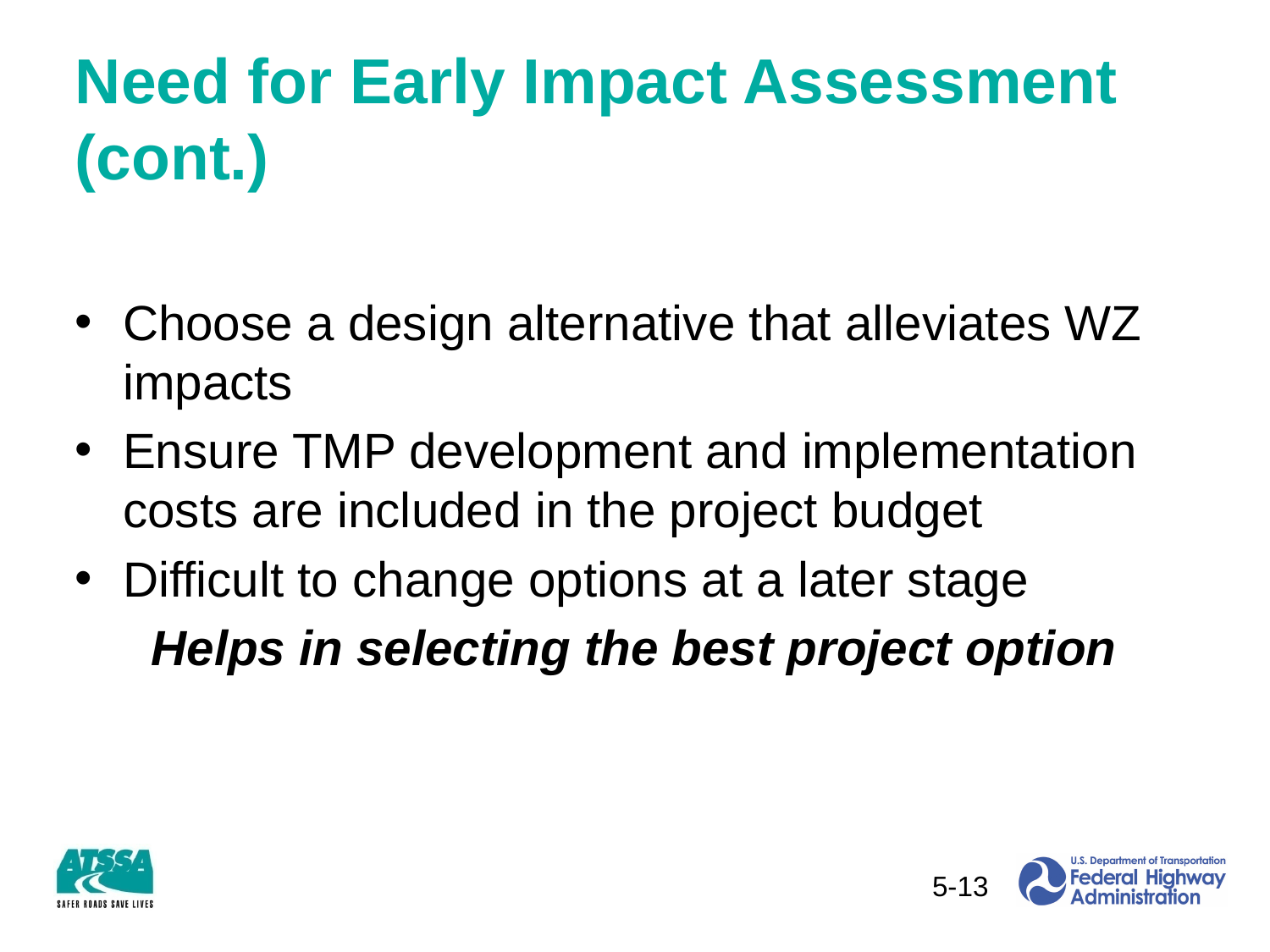

# Need for Early Impact Assessment (cont.)
Choose a design alternative that alleviates WZ impacts
Ensure TMP development and implementation costs are included in the project budget
Difficult to change options at a later stage
Helps in selecting the best project option